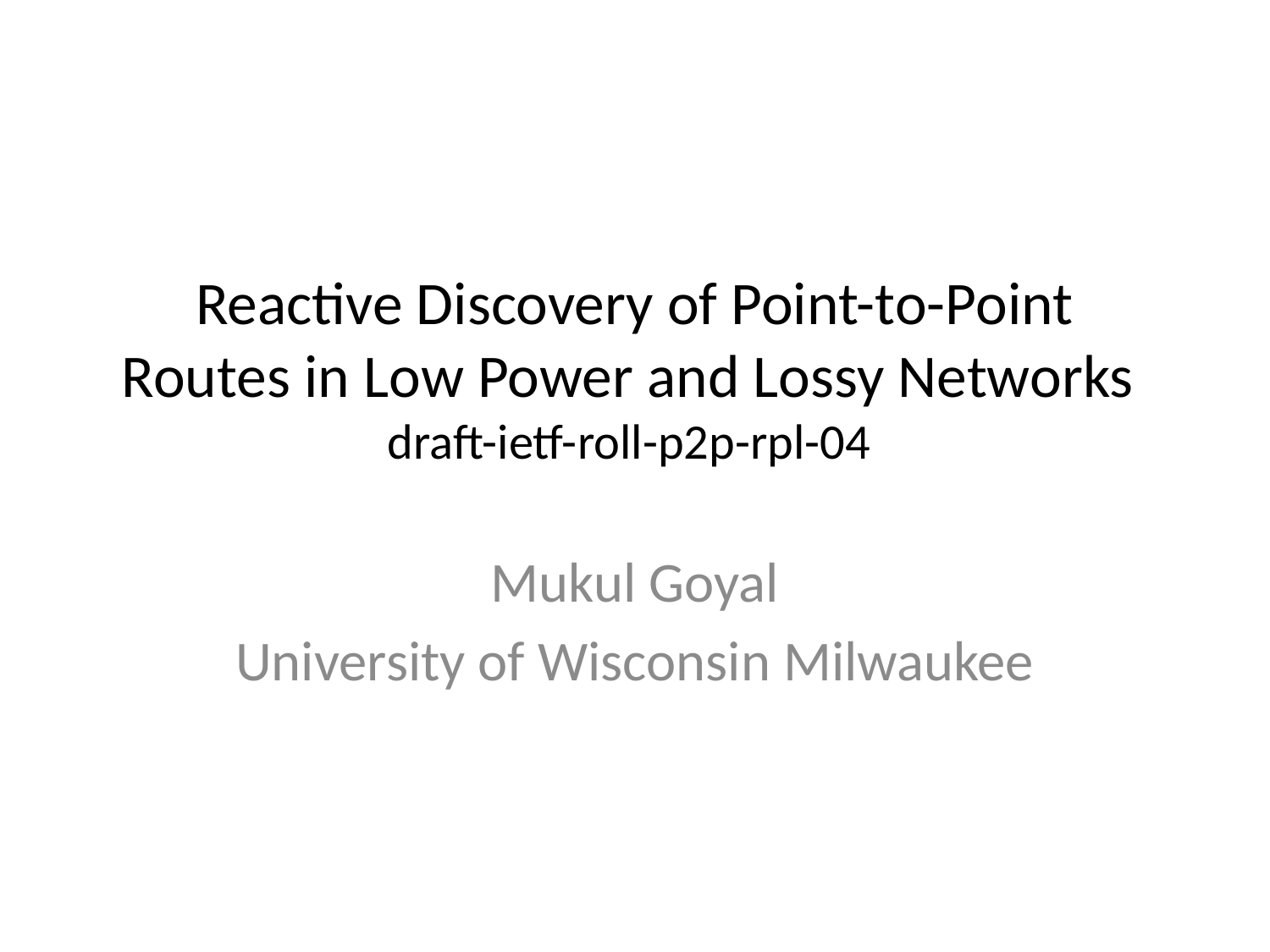

# Reactive Discovery of Point-to-Point Routes in Low Power and Lossy Networks draft-ietf-roll-p2p-rpl-04
Mukul Goyal
University of Wisconsin Milwaukee